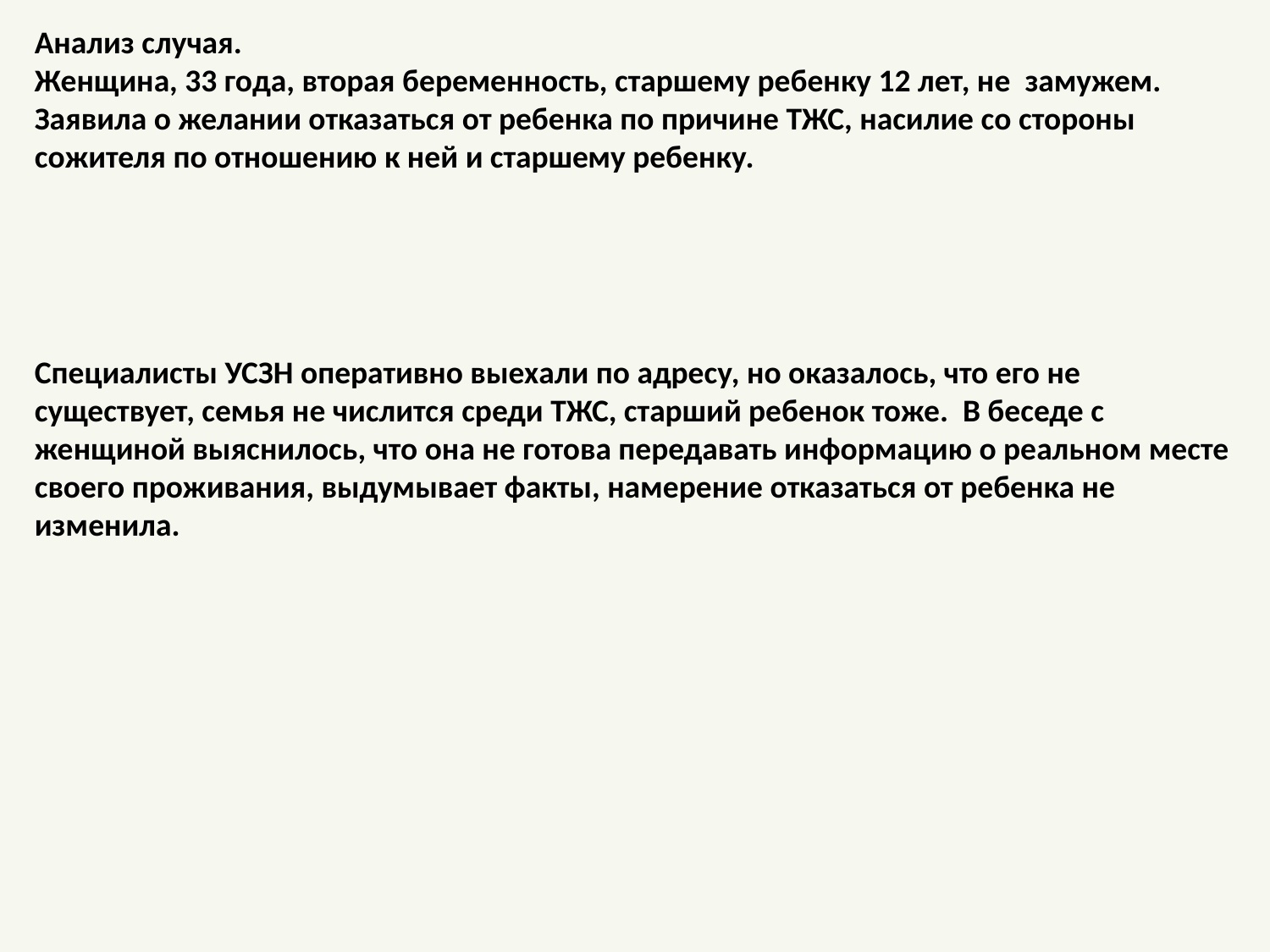

Анализ случая.
Женщина, 33 года, вторая беременность, старшему ребенку 12 лет, не  замужем.
Заявила о желании отказаться от ребенка по причине ТЖС, насилие со стороны сожителя по отношению к ней и старшему ребенку.

Специалисты УСЗН оперативно выехали по адресу, но оказалось, что его не существует, семья не числится среди ТЖС, старший ребенок тоже.  В беседе с женщиной выяснилось, что она не готова передавать информацию о реальном месте своего проживания, выдумывает факты, намерение отказаться от ребенка не изменила.